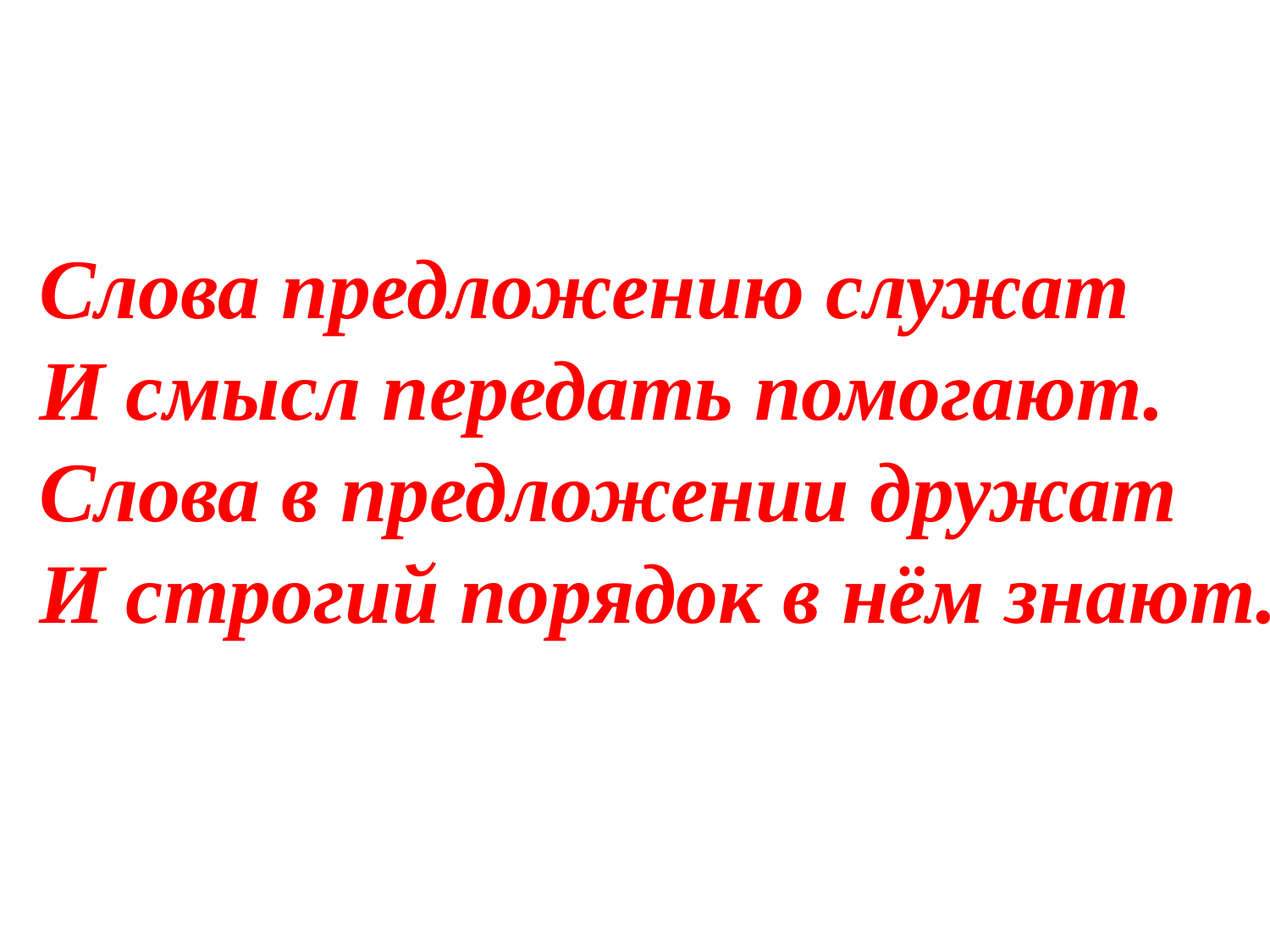

Слова предложению служат
И смысл передать помогают.
Слова в предложении дружат
И строгий порядок в нём знают.